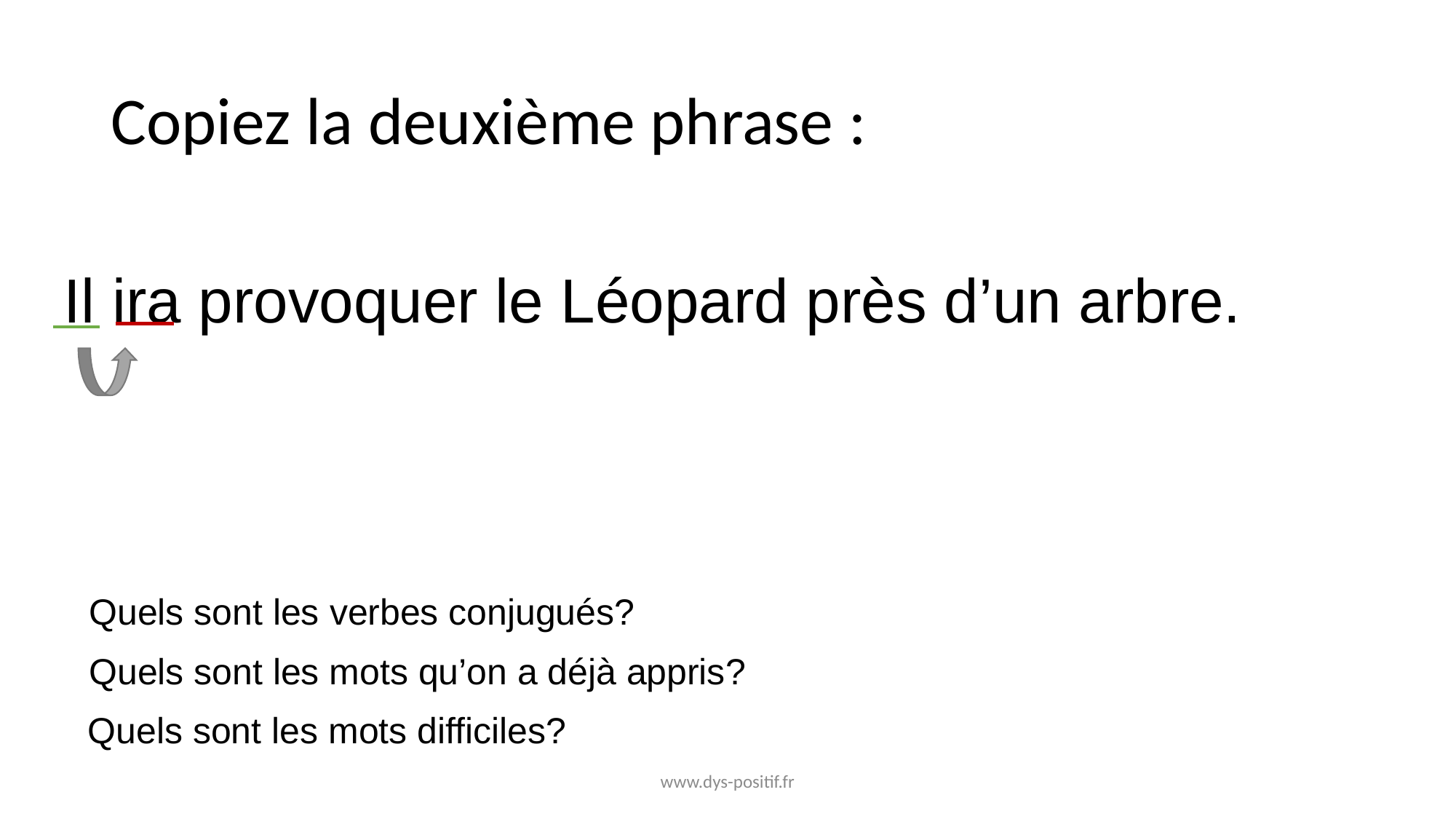

# Copiez la deuxième phrase :
Il ira provoquer le Léopard près d’un arbre.

Quels sont les verbes conjugués?
Quels sont les mots qu’on a déjà appris?
Quels sont les mots difficiles?
www.dys-positif.fr